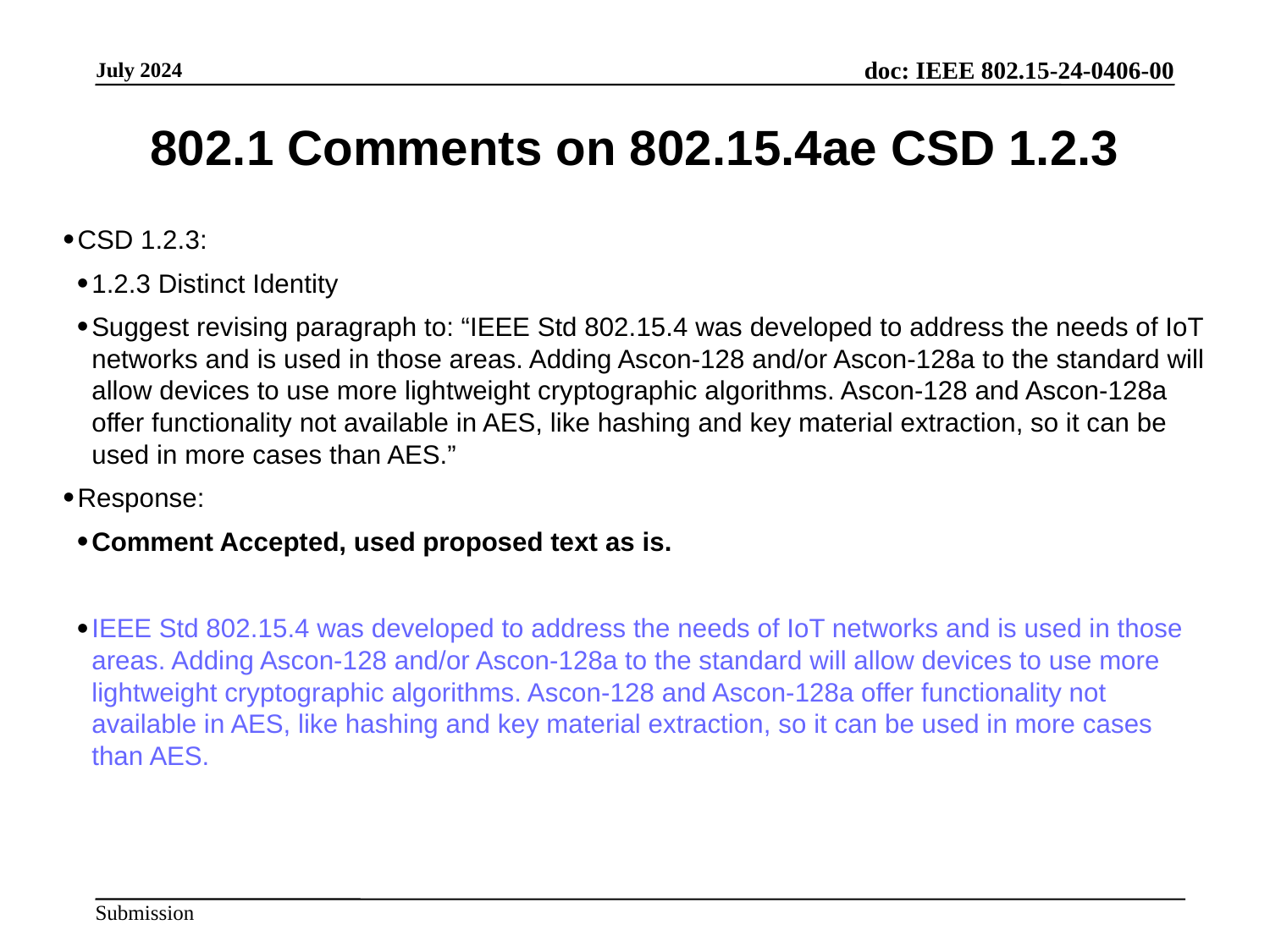

802.1 Comments on 802.15.4ae CSD 1.2.3
CSD 1.2.3:
1.2.3 Distinct Identity
Suggest revising paragraph to: “IEEE Std 802.15.4 was developed to address the needs of IoT networks and is used in those areas. Adding Ascon-128 and/or Ascon-128a to the standard will allow devices to use more lightweight cryptographic algorithms. Ascon-128 and Ascon-128a offer functionality not available in AES, like hashing and key material extraction, so it can be used in more cases than AES.”
Response:
Comment Accepted, used proposed text as is.

IEEE Std 802.15.4 was developed to address the needs of IoT networks and is used in those areas. Adding Ascon-128 and/or Ascon-128a to the standard will allow devices to use more lightweight cryptographic algorithms. Ascon-128 and Ascon-128a offer functionality not available in AES, like hashing and key material extraction, so it can be used in more cases than AES.